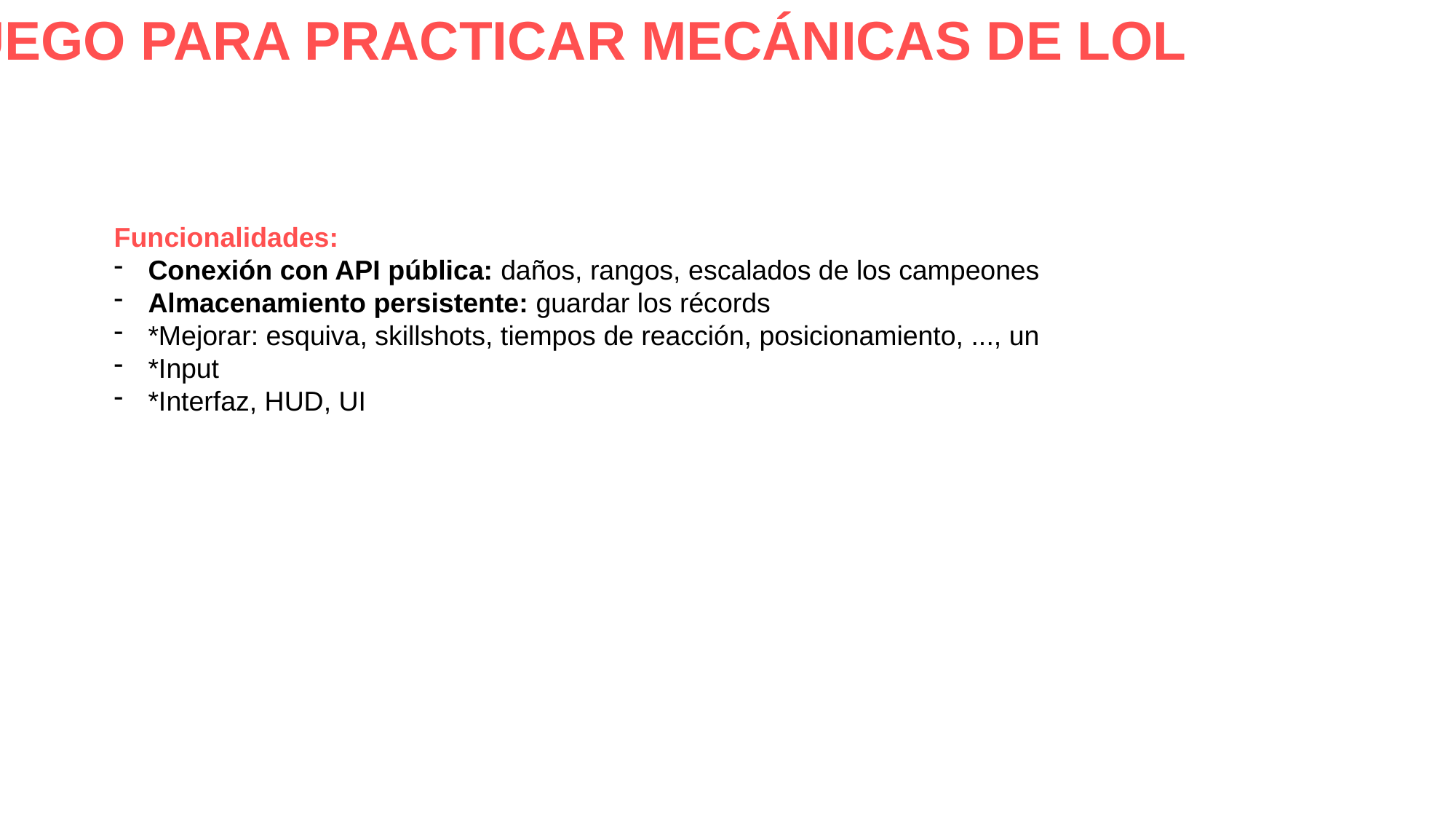

| VIDEOJUEGO PARA PRACTICAR MECÁNICAS DE LOL
Funcionalidades:
Conexión con API pública: daños, rangos, escalados de los campeones
Almacenamiento persistente: guardar los récords
*Mejorar: esquiva, skillshots, tiempos de reacción, posicionamiento, ..., un
*Input
*Interfaz, HUD, UI